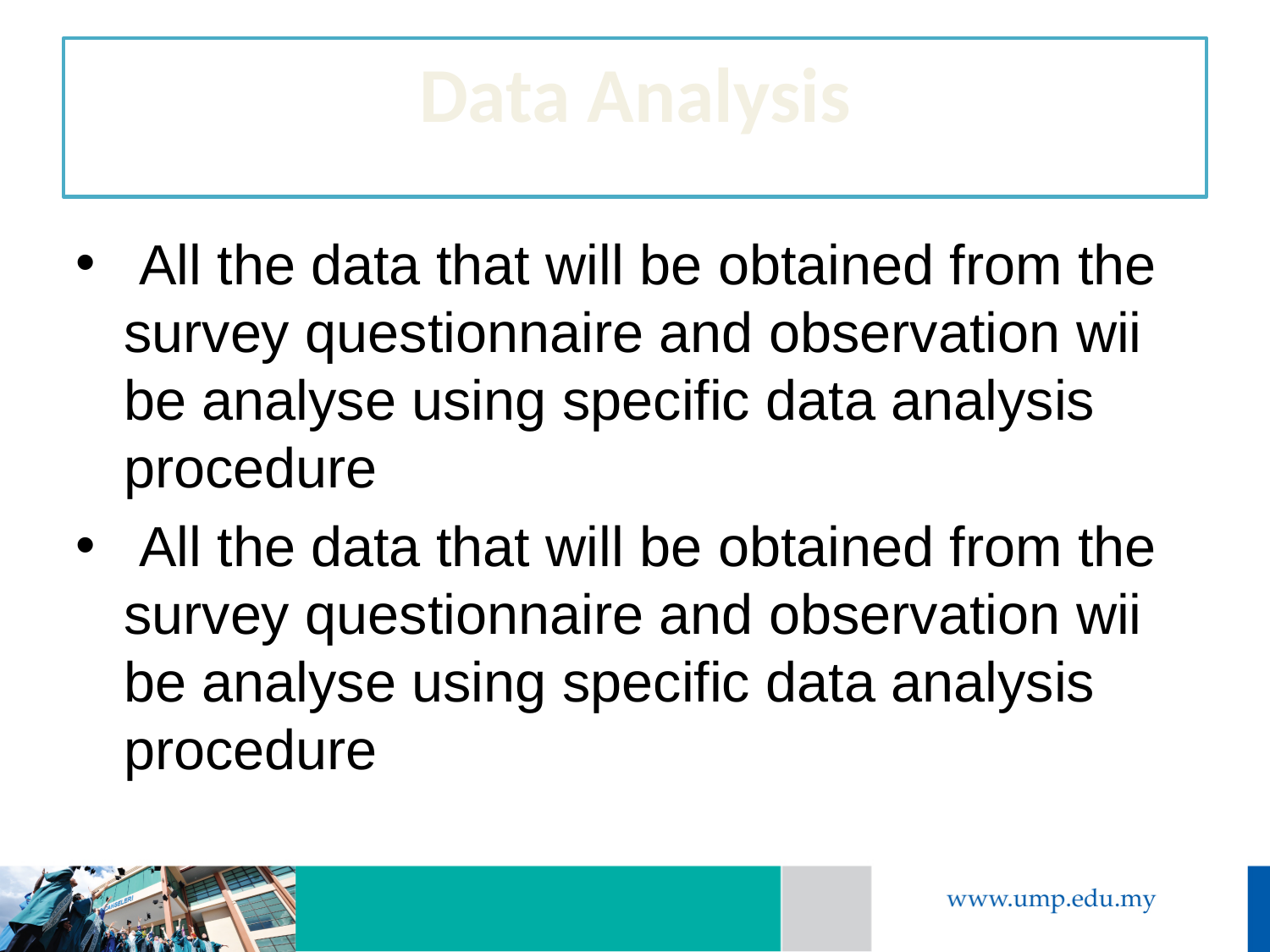

Data Analysis
 All the data that will be obtained from the survey questionnaire and observation wii be analyse using specific data analysis procedure
 All the data that will be obtained from the survey questionnaire and observation wii be analyse using specific data analysis procedure